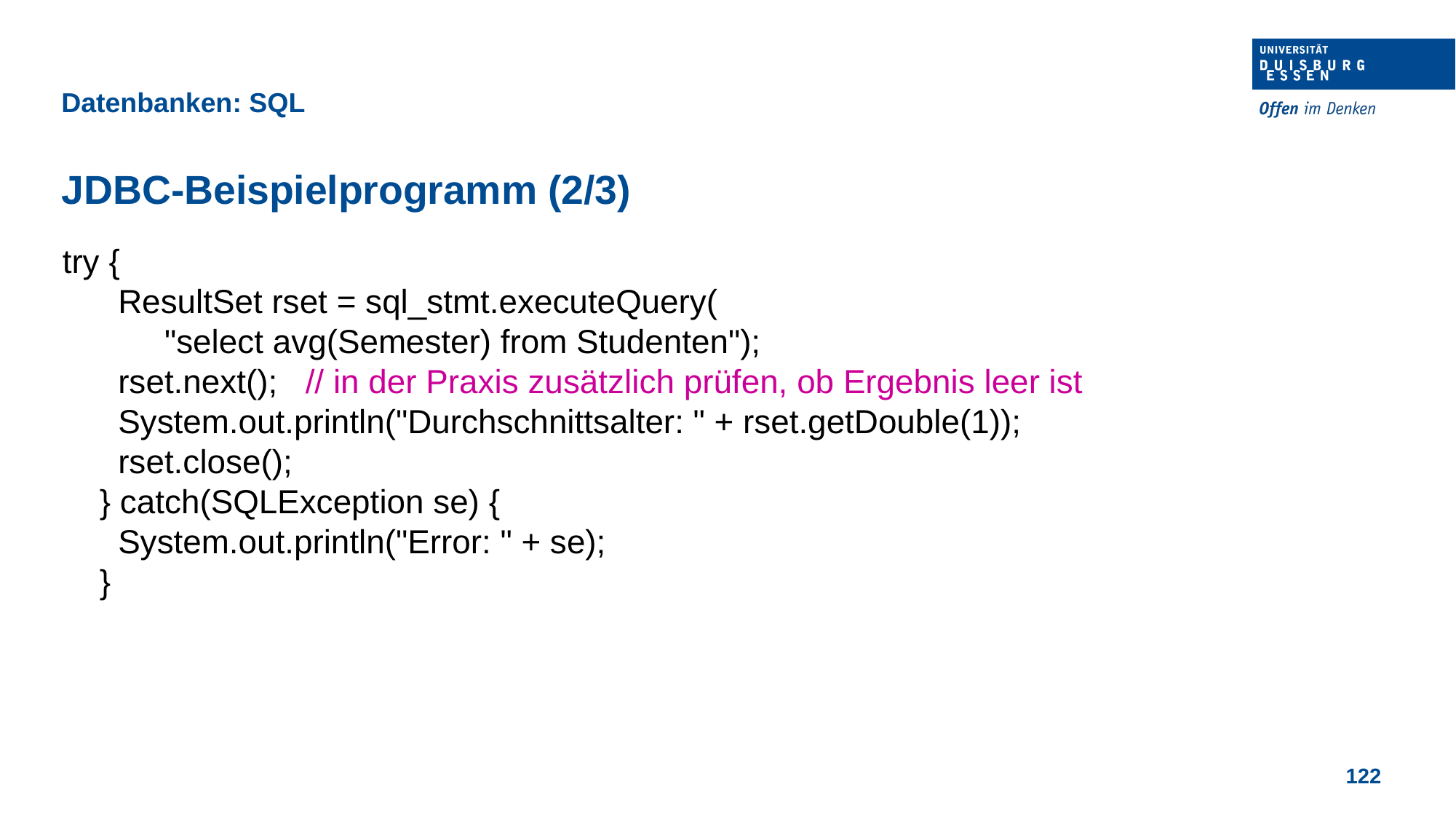

Datenbanken: SQL
JDBC-Beispielprogramm (2/3)
try {
      ResultSet rset = sql_stmt.executeQuery(
           "select avg(Semester) from Studenten");
      rset.next();   // in der Praxis zusätzlich prüfen, ob Ergebnis leer ist
      System.out.println("Durchschnittsalter: " + rset.getDouble(1));
      rset.close();
    } catch(SQLException se) {
      System.out.println("Error: " + se);
    }

122